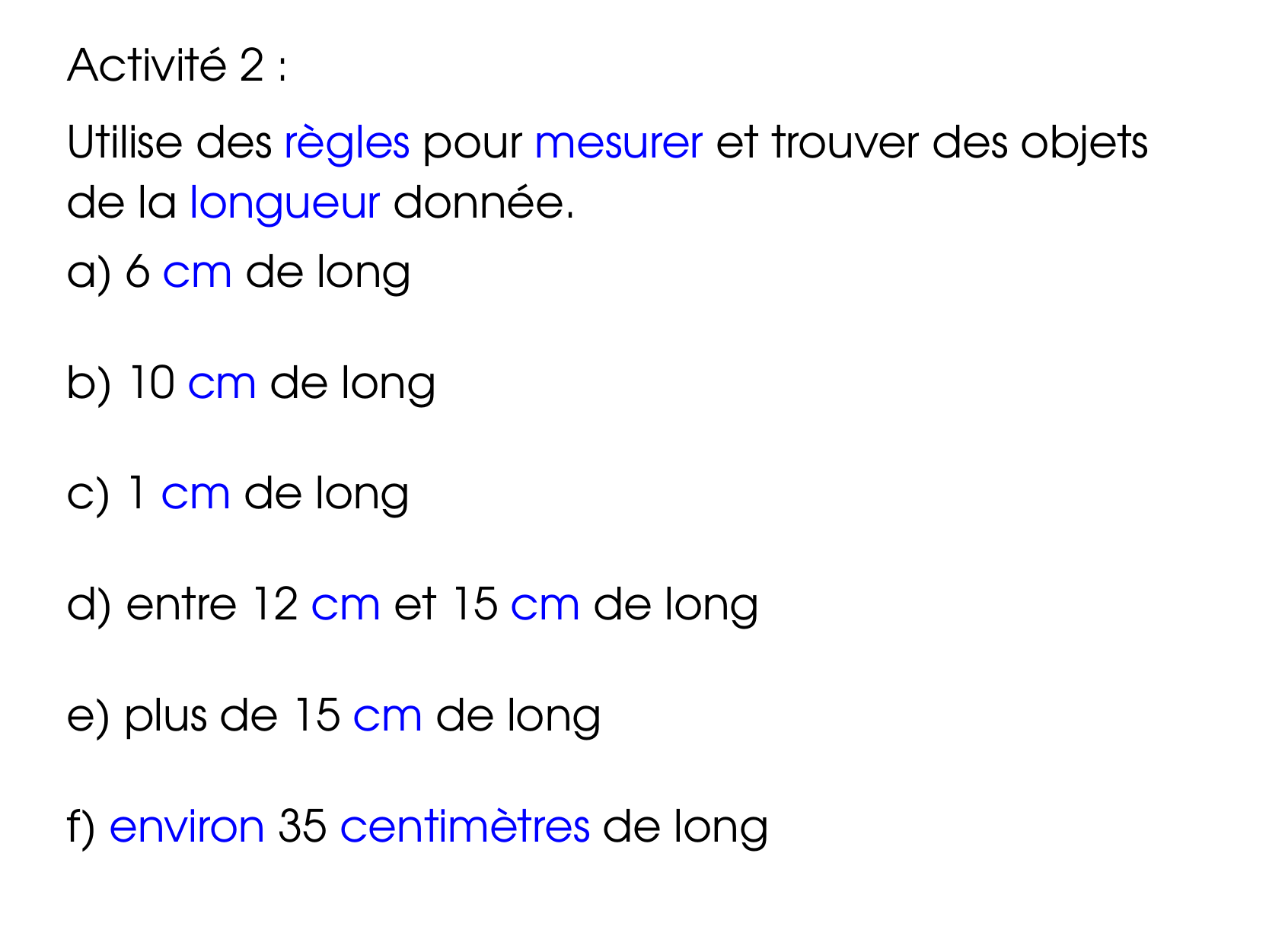

Activité 2 :
Utilise des règles pour mesurer et trouver des objets de la longueur donnée.
a) 6 cm de long
b) 10 cm de long
c) 1 cm de long
d) entre 12 cm et 15 cm de long
e) plus de 15 cm de long
f) environ 35 centimètres de long